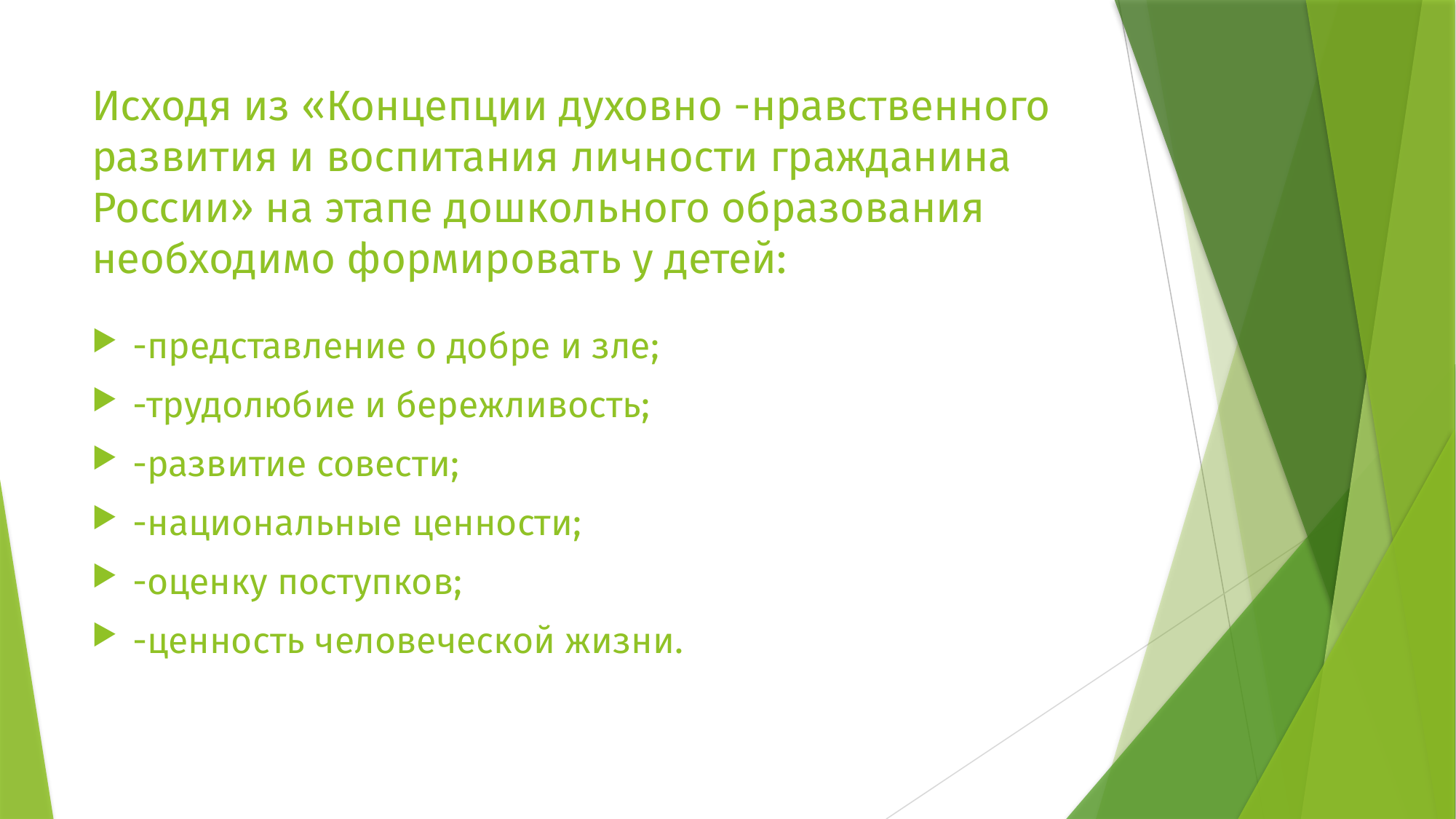

# Исходя из «Концепции духовно -нравственного развития и воспитания личности гражданина России» на этапе дошкольного образования необходимо формировать у детей:

-представление о добре и зле;
-трудолюбие и бережливость;
-развитие совести;
-национальные ценности;
-оценку поступков;
-ценность человеческой жизни.